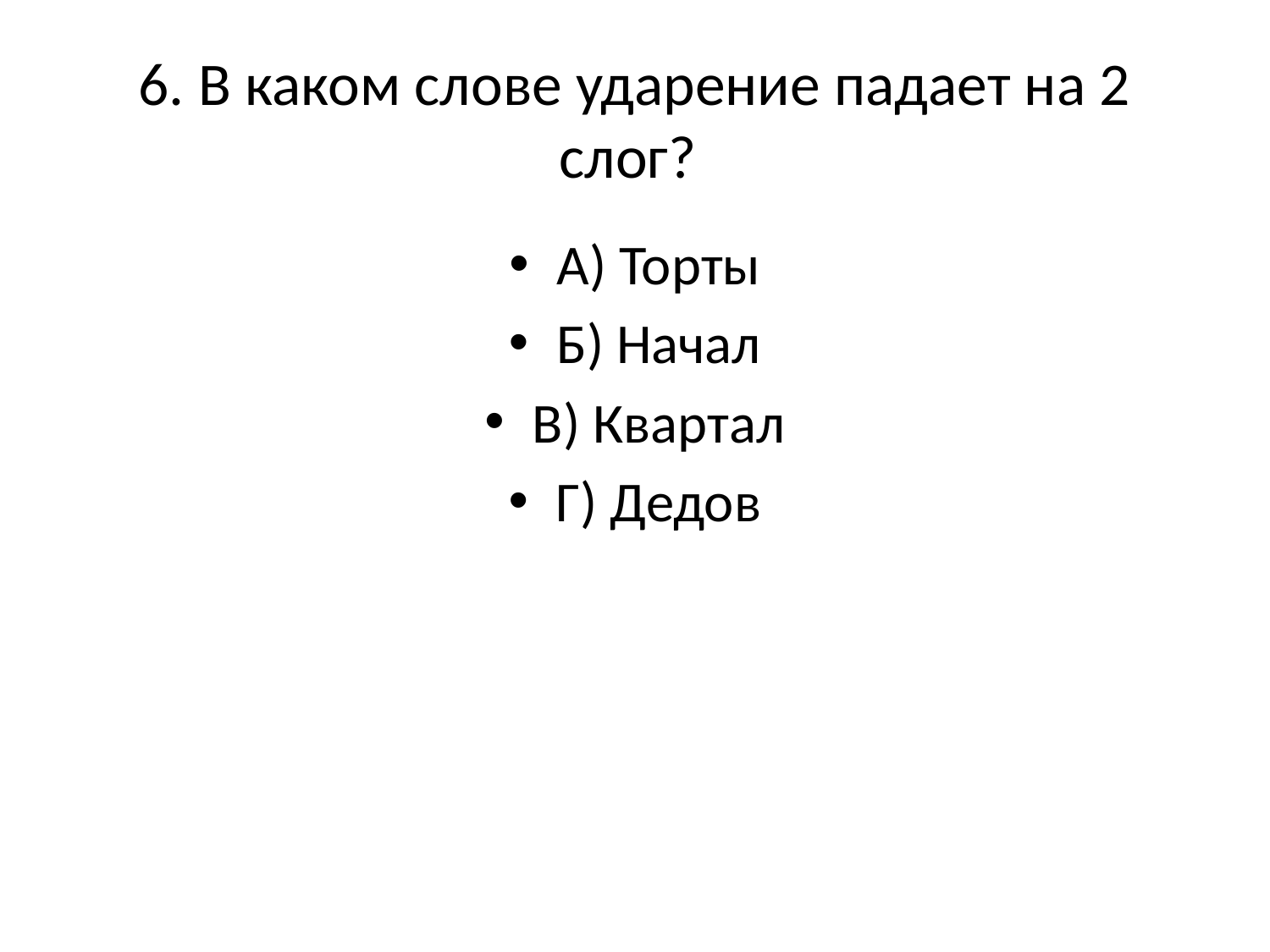

# 6. В каком слове ударение падает на 2 слог?
А) Торты
Б) Начал
В) Квартал
Г) Дедов